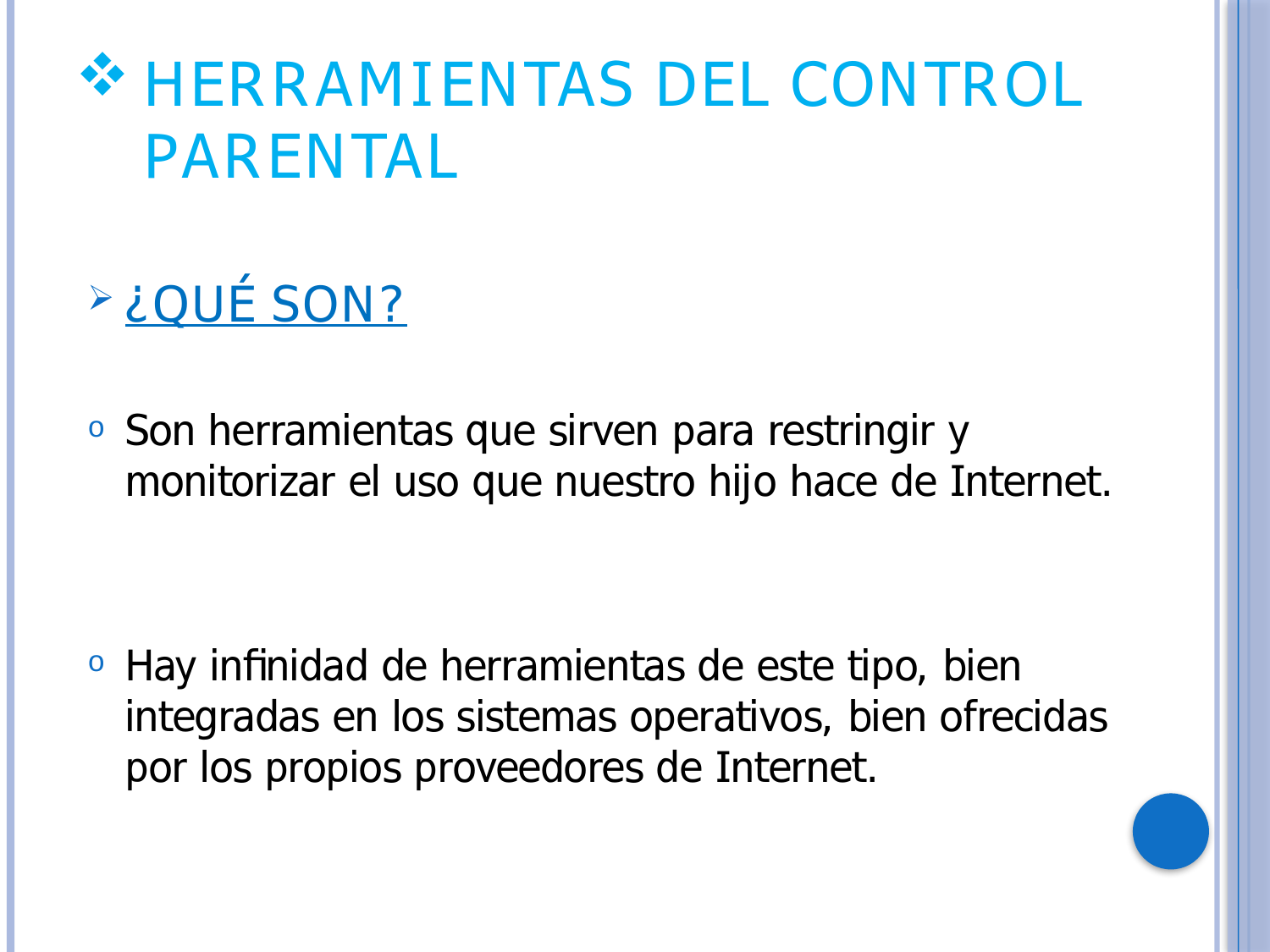

# Herramientas del control parental
¿QUÉ SON?

Son herramientas que sirven para restringir y monitorizar el uso que nuestro hijo hace de Internet.

Hay infinidad de herramientas de este tipo, bien integradas en los sistemas operativos, bien ofrecidas por los propios proveedores de Internet.